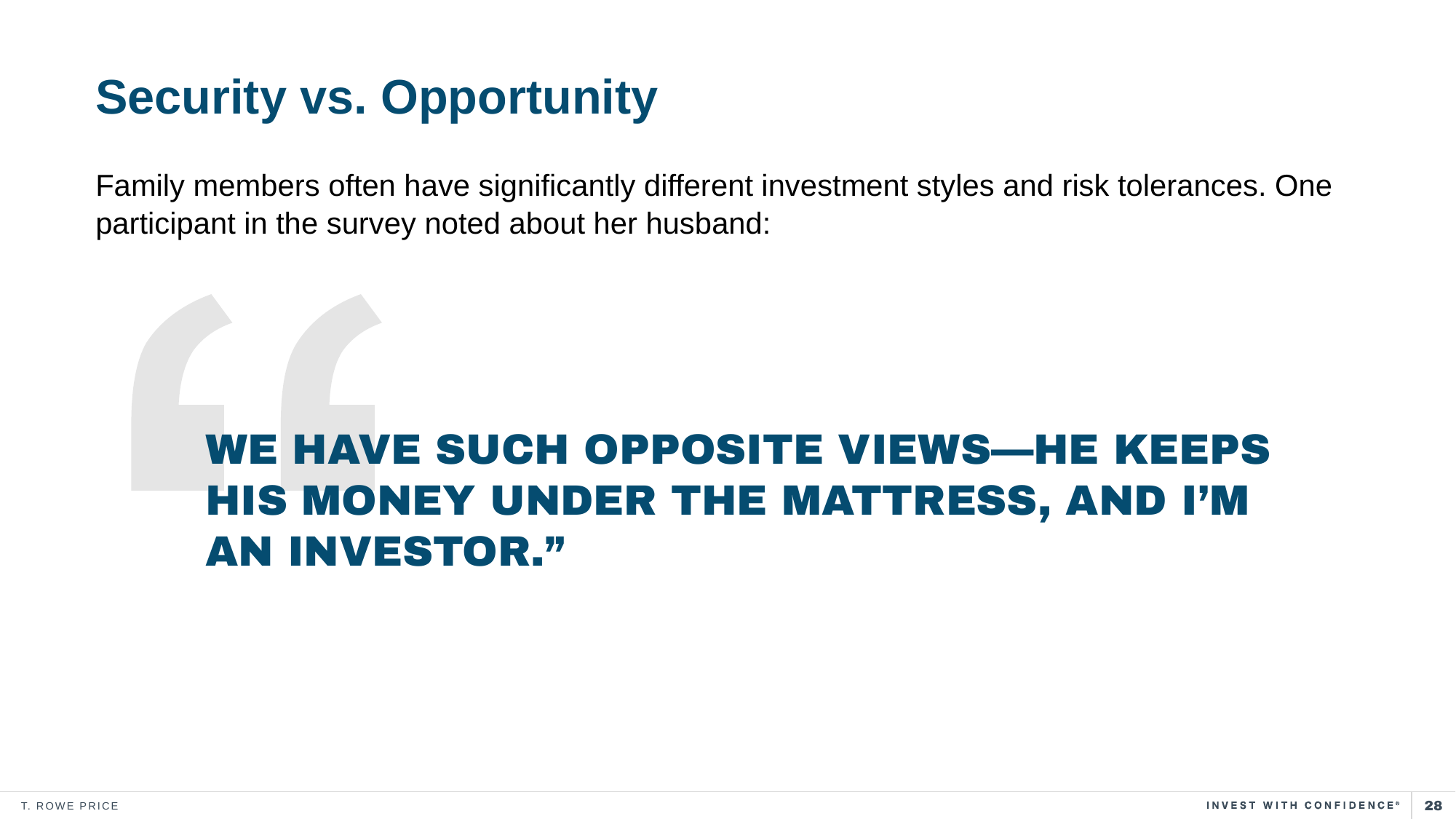

# Security vs. Opportunity
Family members often have significantly different investment styles and risk tolerances. One participant in the survey noted about her husband:

WE HAVE SUCH OPPOSITE VIEWS—HE KEEPS HIS MONEY UNDER THE MATTRESS, AND I’M AN INVESTOR.”